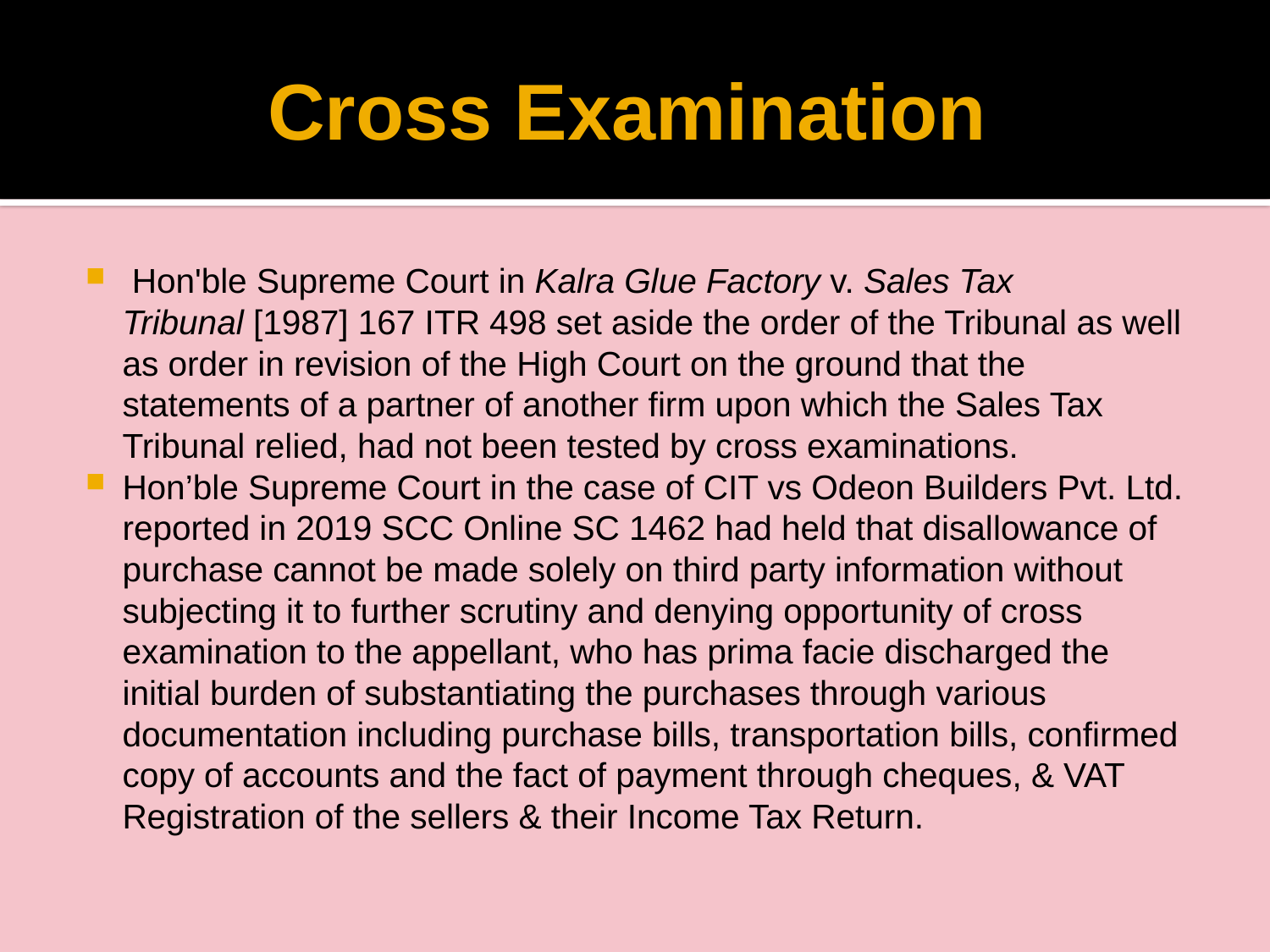

# Cross Examination
 Hon'ble Supreme Court in Kalra Glue Factory v. Sales Tax Tribunal [1987] 167 ITR 498 set aside the order of the Tribunal as well as order in revision of the High Court on the ground that the statements of a partner of another firm upon which the Sales Tax Tribunal relied, had not been tested by cross examinations.
Hon’ble Supreme Court in the case of CIT vs Odeon Builders Pvt. Ltd. reported in 2019 SCC Online SC 1462 had held that disallowance of purchase cannot be made solely on third party information without subjecting it to further scrutiny and denying opportunity of cross examination to the appellant, who has prima facie discharged the initial burden of substantiating the purchases through various documentation including purchase bills, transportation bills, confirmed copy of accounts and the fact of payment through cheques, & VAT Registration of the sellers & their Income Tax Return.